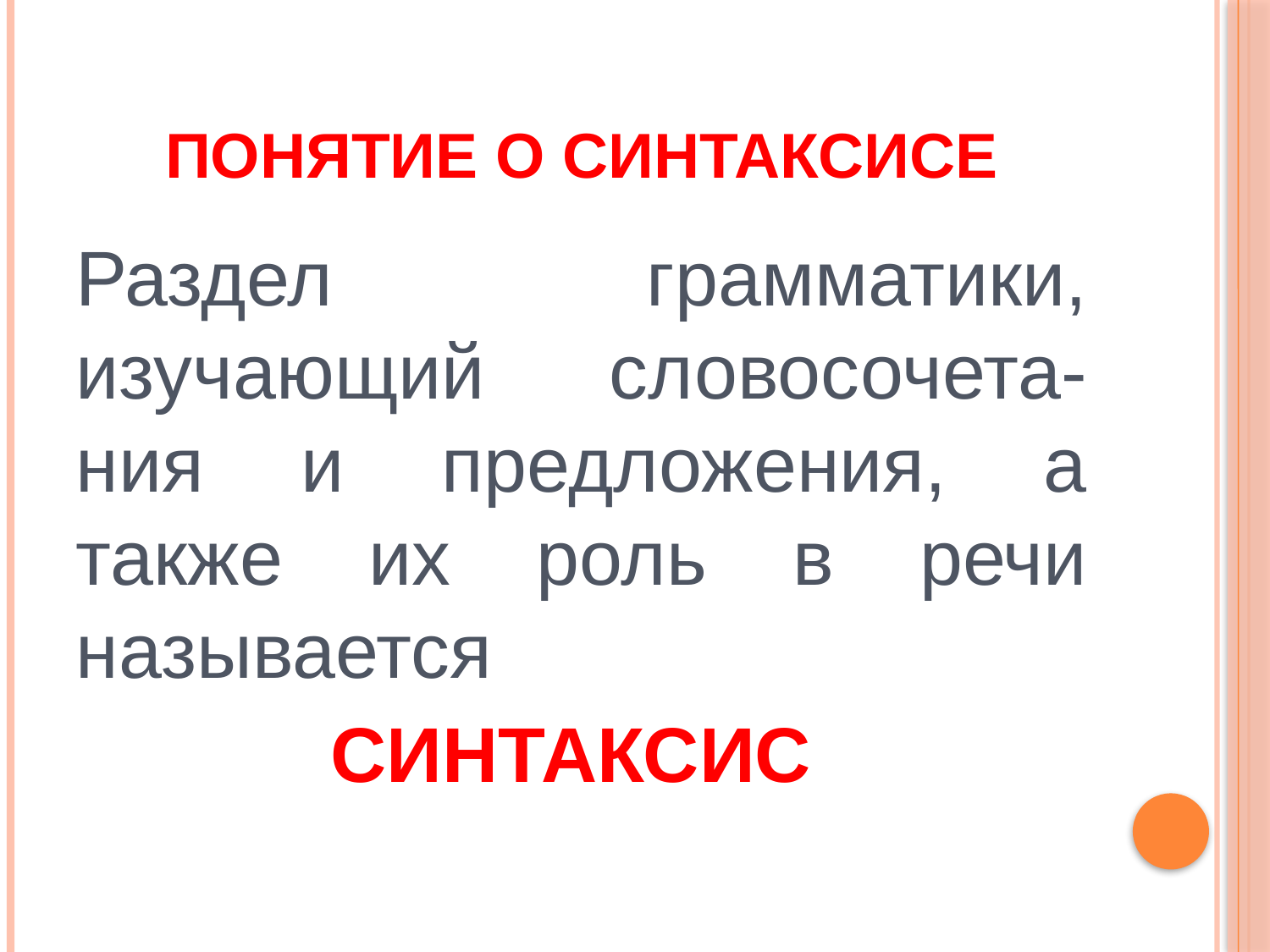

# Понятие о синтаксисе
Раздел грамматики, изучающий словосочета-ния и предложения, а также их роль в речи называется
СИНТАКСИС